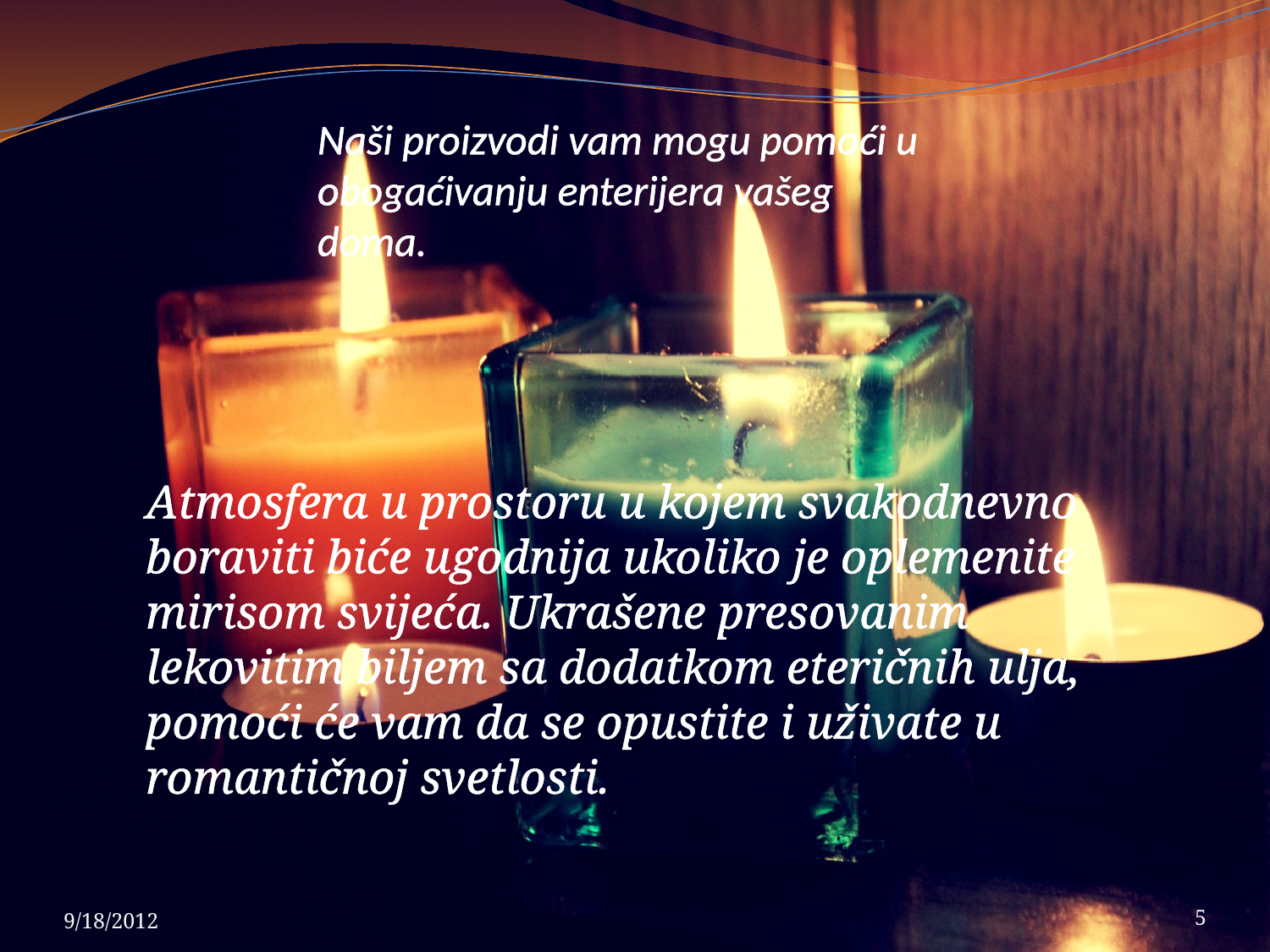

# Naši proizvodi vam mogu pomoći u obogaćivanju enterijera vašeg doma.

	Atmosfera u prostoru u kojem svakodnevno boraviti biće ugodnija ukoliko je oplemenite mirisom svijeća. Ukrašene presovanim lekovitim biljem sa dodatkom eteričnih ulja, pomoći će vam da se opustite i uživate u romantičnoj svetlosti.

9/18/2012
5